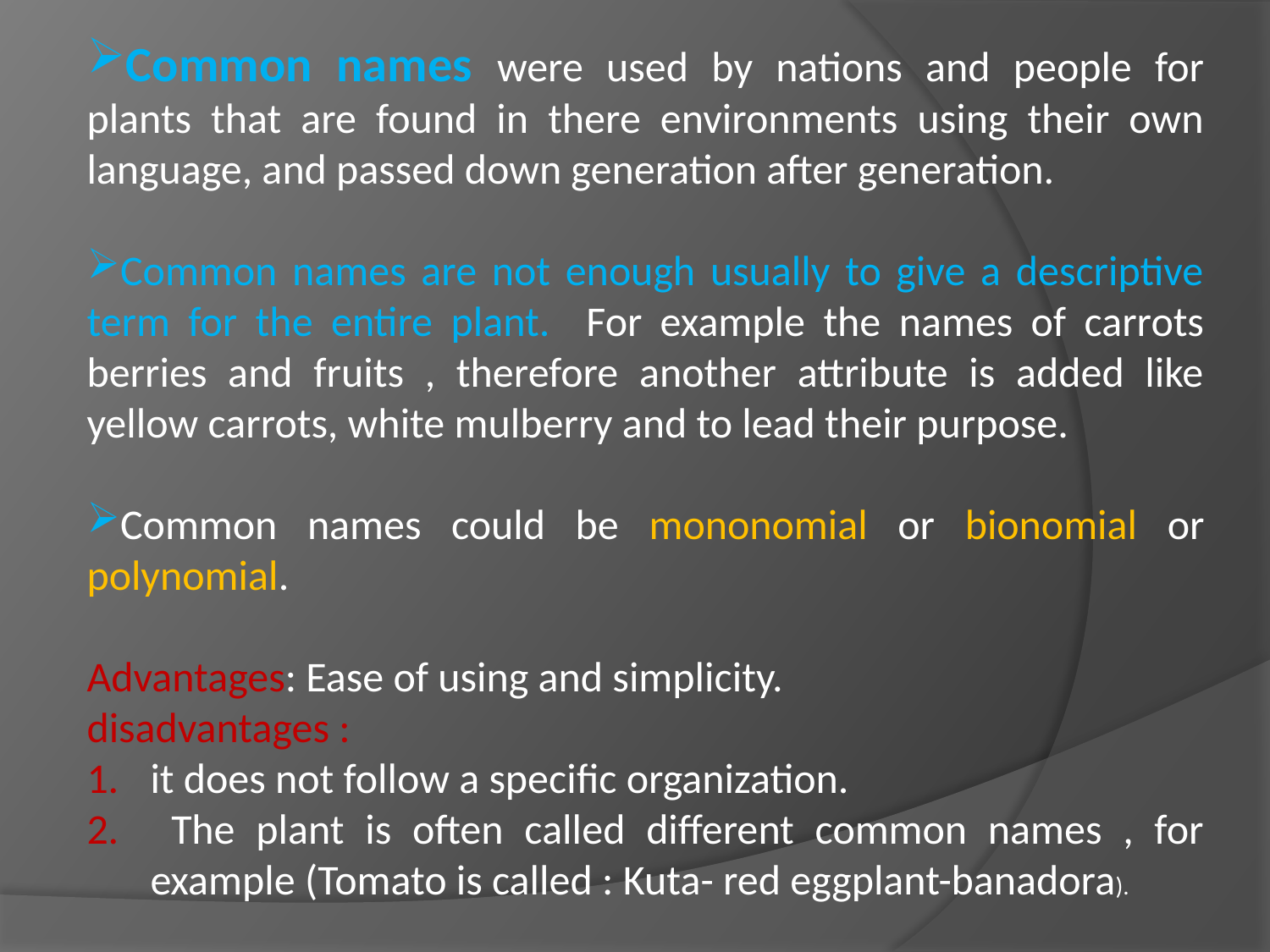

Common names were used by nations and people for plants that are found in there environments using their own language, and passed down generation after generation.

Common names are not enough usually to give a descriptive term for the entire plant.  For example the names of carrots berries and fruits , therefore another attribute is added like yellow carrots, white mulberry and to lead their purpose.

Common names could be mononomial or bionomial or polynomial.

Advantages: Ease of using and simplicity.
disadvantages :
it does not follow a specific organization.
 The plant is often called different common names , for example (Tomato is called : Kuta- red eggplant-banadora).